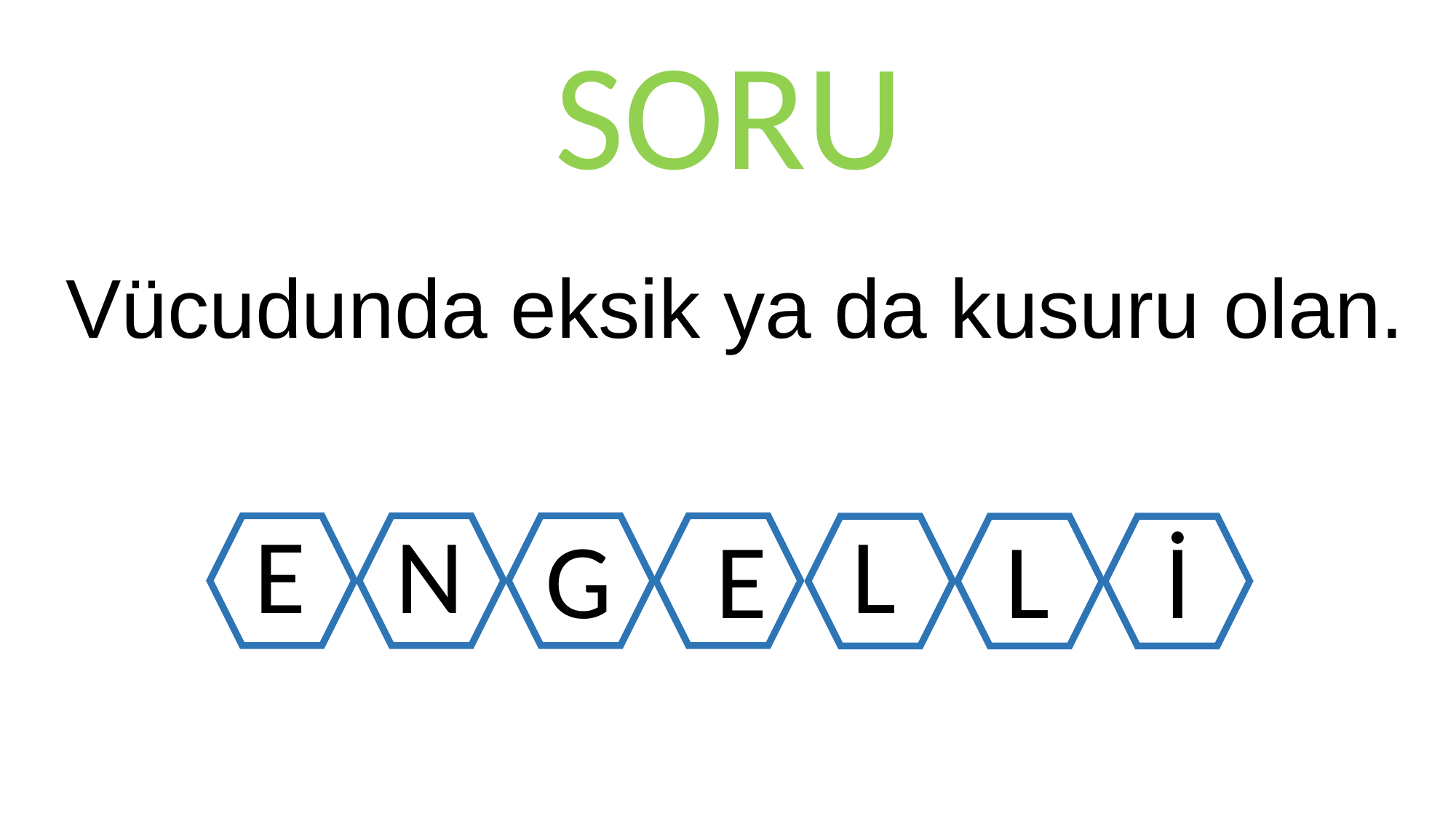

SORU
Vücudunda eksik ya da kusuru olan.
E
N
L
G
E
L
İ